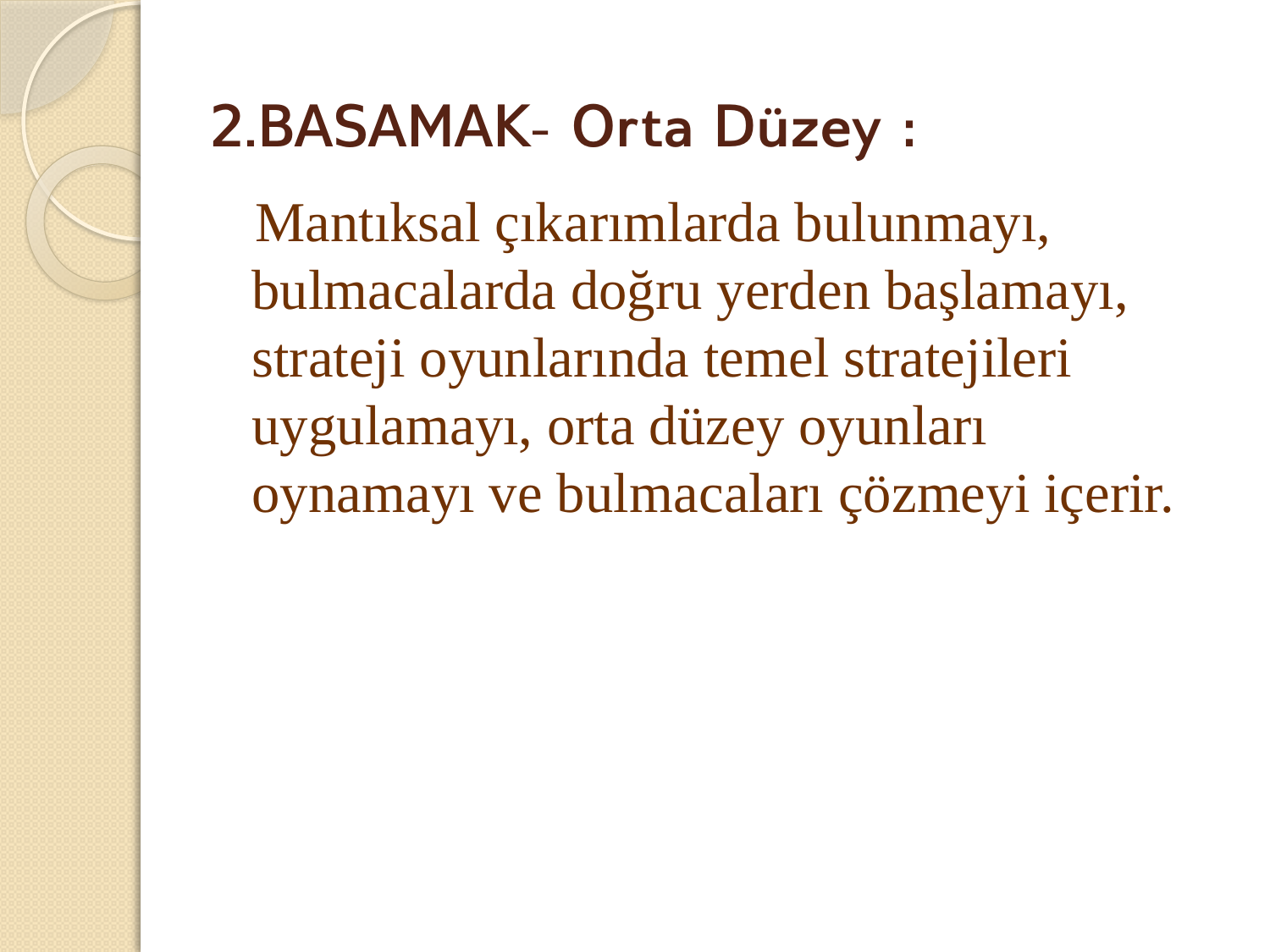

# 2.BASAMAK- Orta Düzey :
   Mantıksal çıkarımlarda bulunmayı, bulmacalarda doğru yerden başlamayı, strateji oyunlarında temel stratejileri uygulamayı, orta düzey oyunları oynamayı ve bul­macaları çözmeyi içerir.